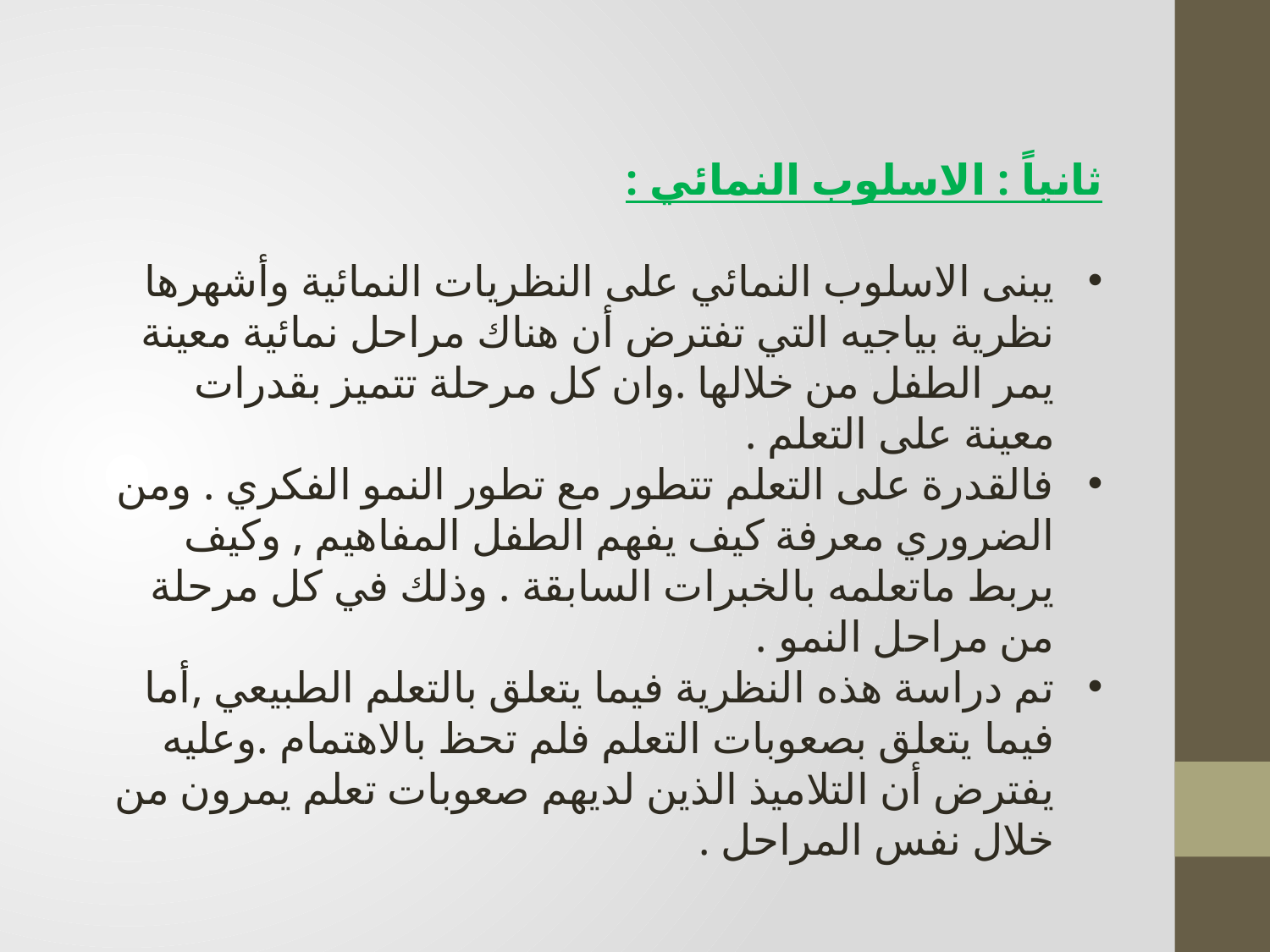

ثانياً : الاسلوب النمائي :

يبنى الاسلوب النمائي على النظريات النمائية وأشهرها نظرية بياجيه التي تفترض أن هناك مراحل نمائية معينة يمر الطفل من خلالها .وان كل مرحلة تتميز بقدرات معينة على التعلم .
فالقدرة على التعلم تتطور مع تطور النمو الفكري . ومن الضروري معرفة كيف يفهم الطفل المفاهيم , وكيف يربط ماتعلمه بالخبرات السابقة . وذلك في كل مرحلة من مراحل النمو .
تم دراسة هذه النظرية فيما يتعلق بالتعلم الطبيعي ,أما فيما يتعلق بصعوبات التعلم فلم تحظ بالاهتمام .وعليه يفترض أن التلاميذ الذين لديهم صعوبات تعلم يمرون من خلال نفس المراحل .